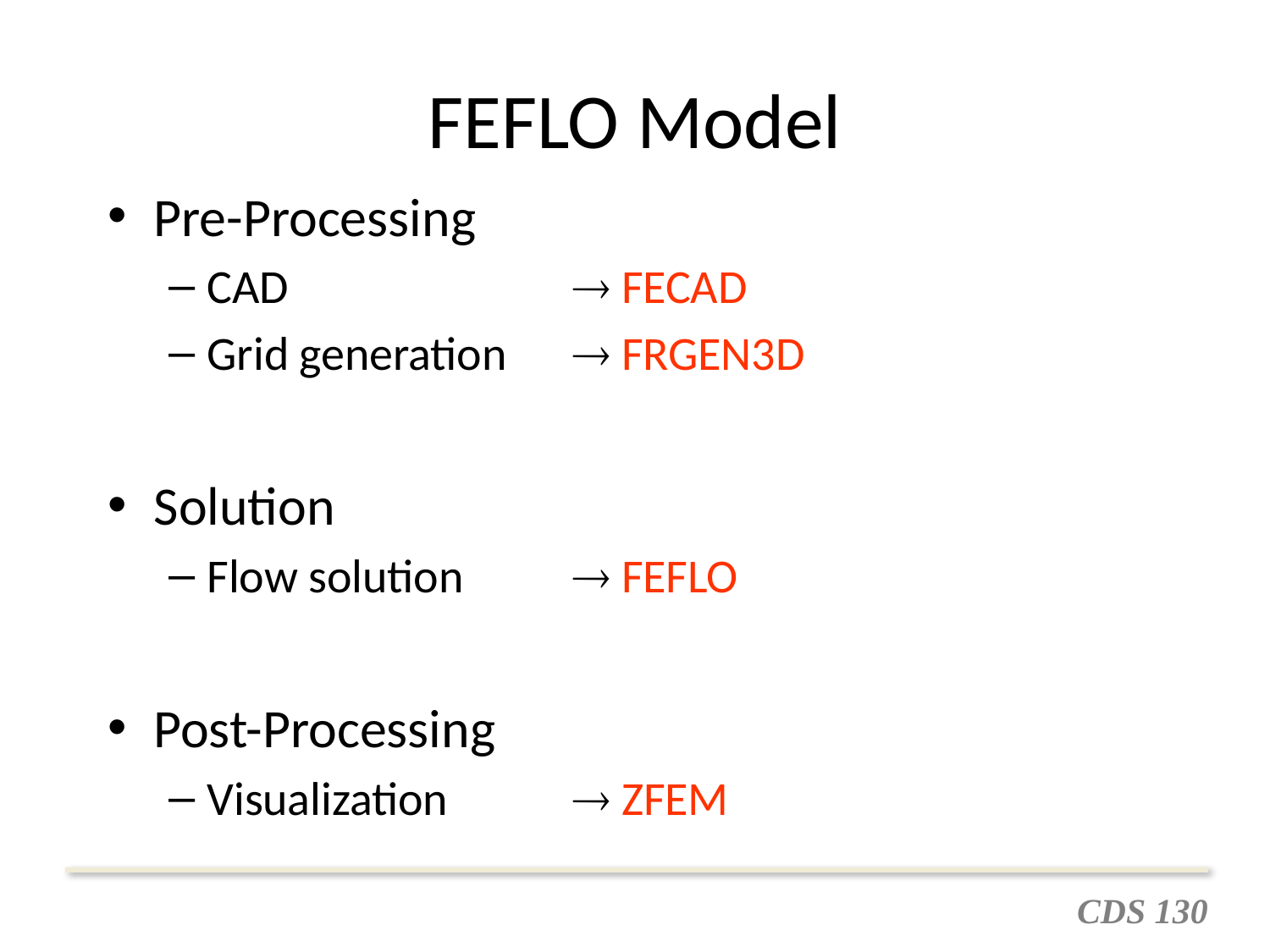

# FEFLO Model
Pre-Processing
CAD                       		→ FECAD
Grid generation     		→ FRGEN3D

Solution
Flow solution        		→ FEFLO

Post-Processing
Visualization          		→ ZFEM